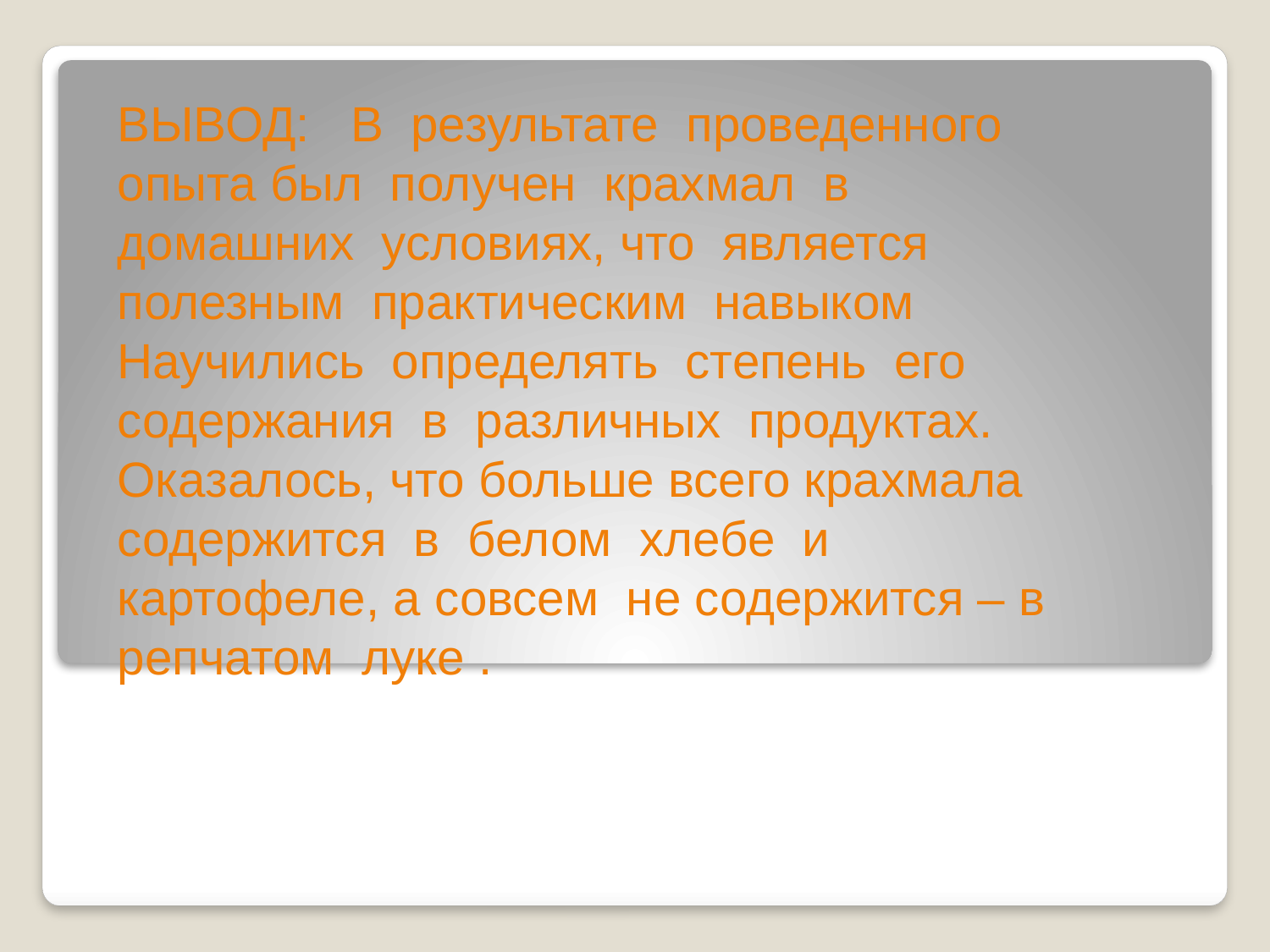

ВЫВОД:   В  результате  проведенного  опыта был  получен  крахмал  в  домашних  условиях, что  является  полезным  практическим  навыком Научились  определять  степень  его  содержания  в  различных  продуктах.      Оказалось, что больше всего крахмала содержится  в  белом  хлебе  и картофеле, а совсем  не содержится – в  репчатом  луке .

#